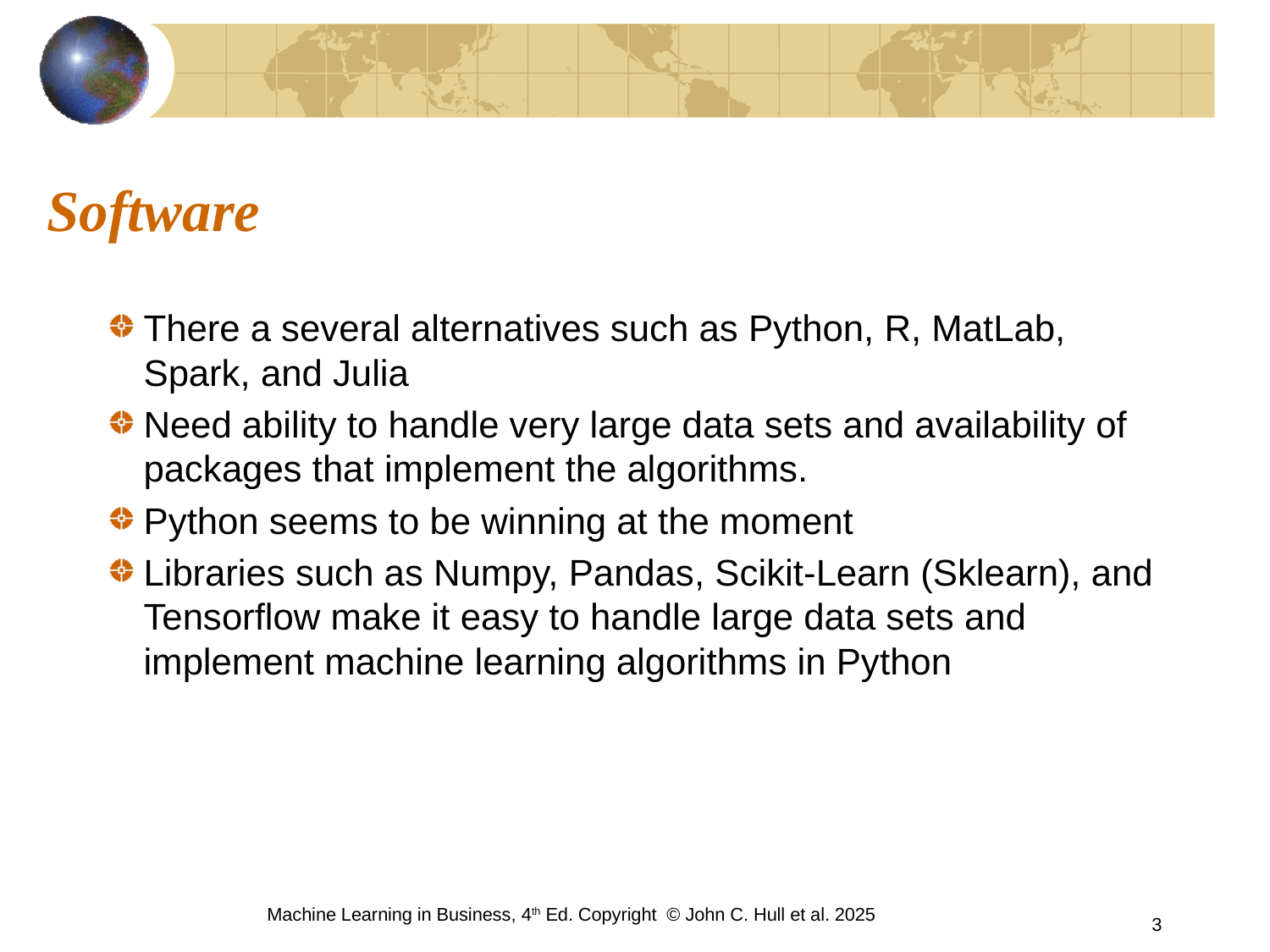

# Software
There a several alternatives such as Python, R, MatLab, Spark, and Julia
Need ability to handle very large data sets and availability of packages that implement the algorithms.
Python seems to be winning at the moment
Libraries such as Numpy, Pandas, Scikit-Learn (Sklearn), and Tensorflow make it easy to handle large data sets and implement machine learning algorithms in Python

Machine Learning in Business, 4th Ed. Copyright  © John C. Hull et al. 2025
3